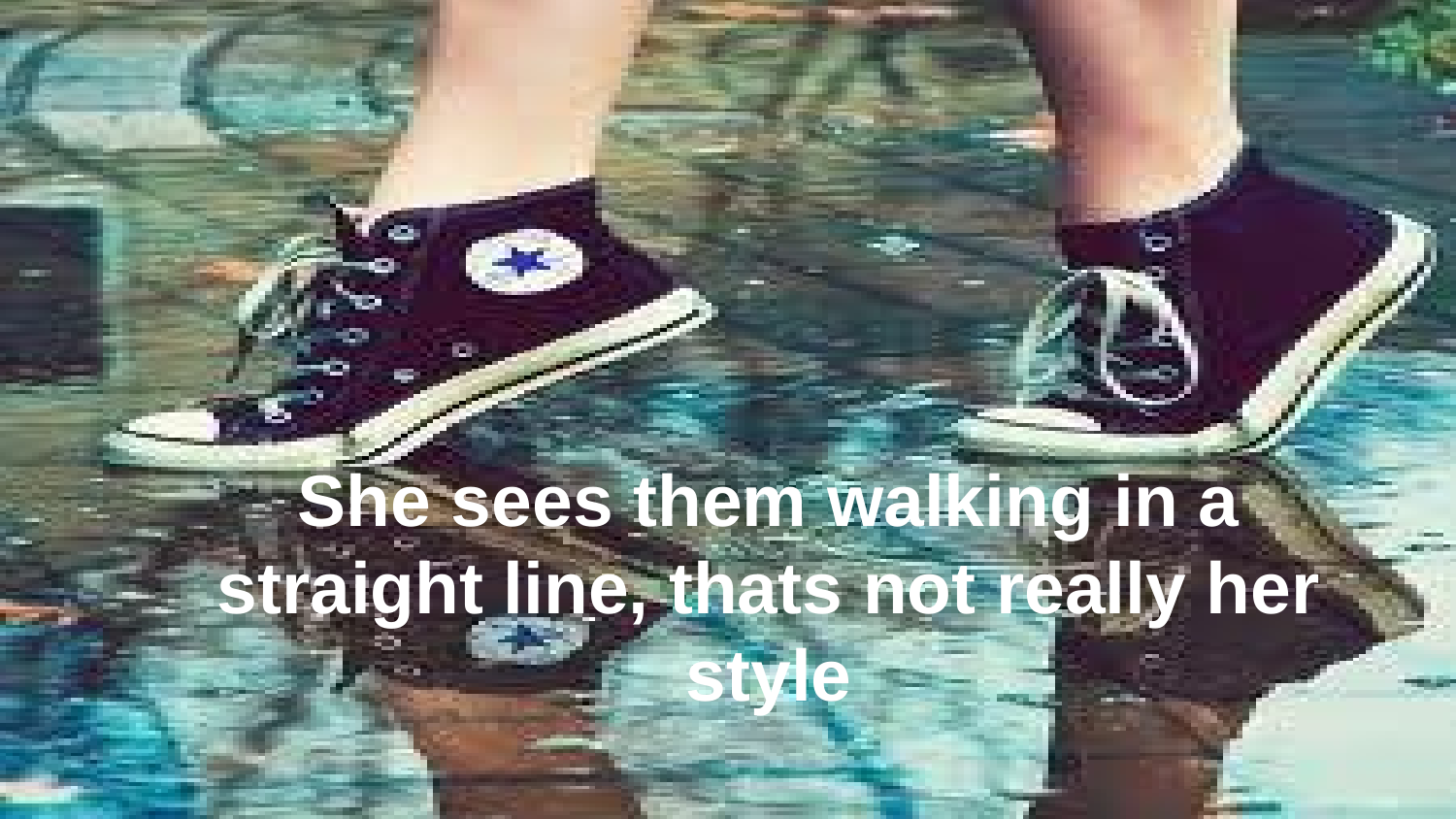

She sees them walking in a straight line, thats not really her style